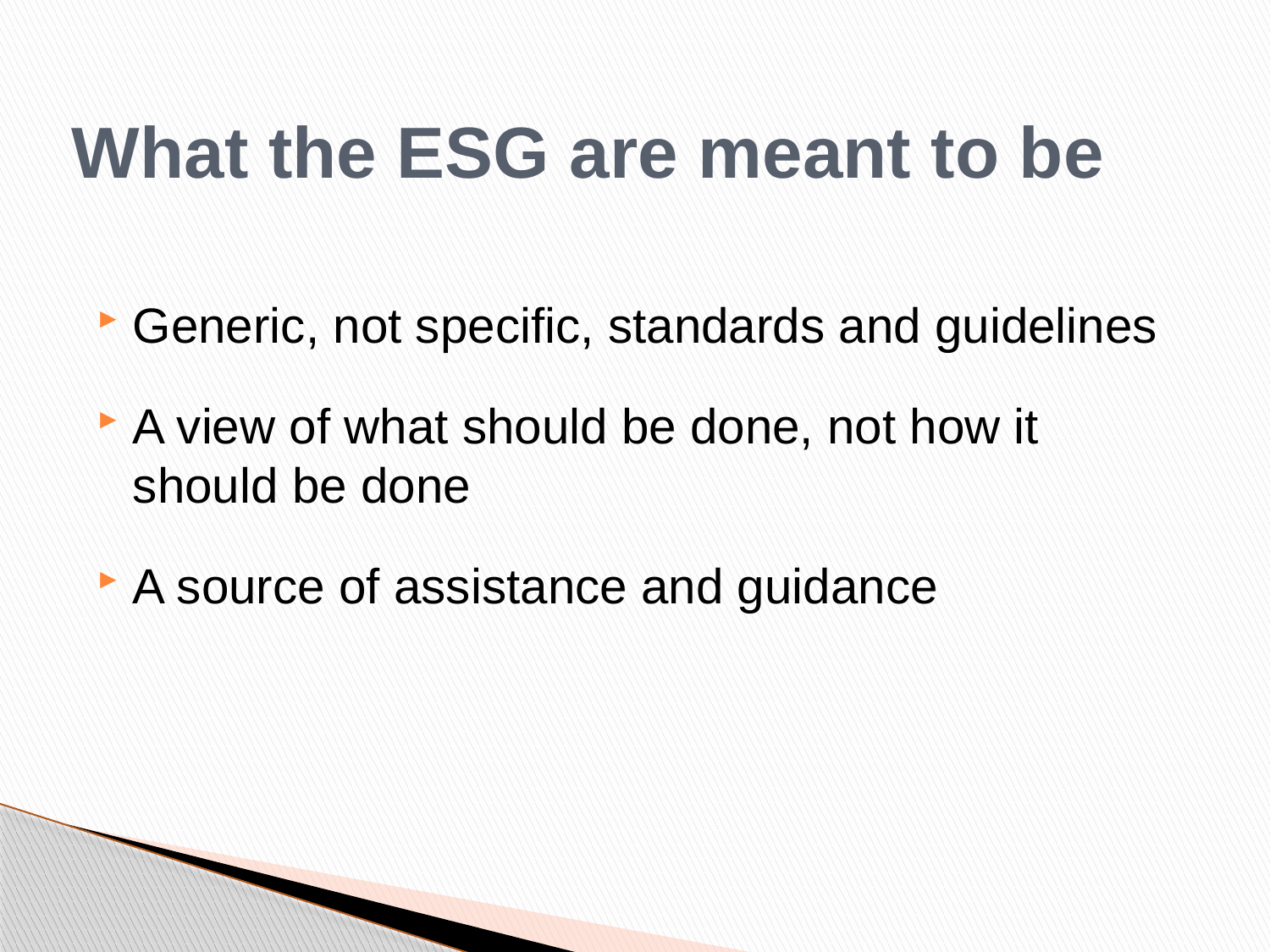

# What the ESG are meant to be
Generic, not specific, standards and guidelines

A view of what should be done, not how it should be done

A source of assistance and guidance